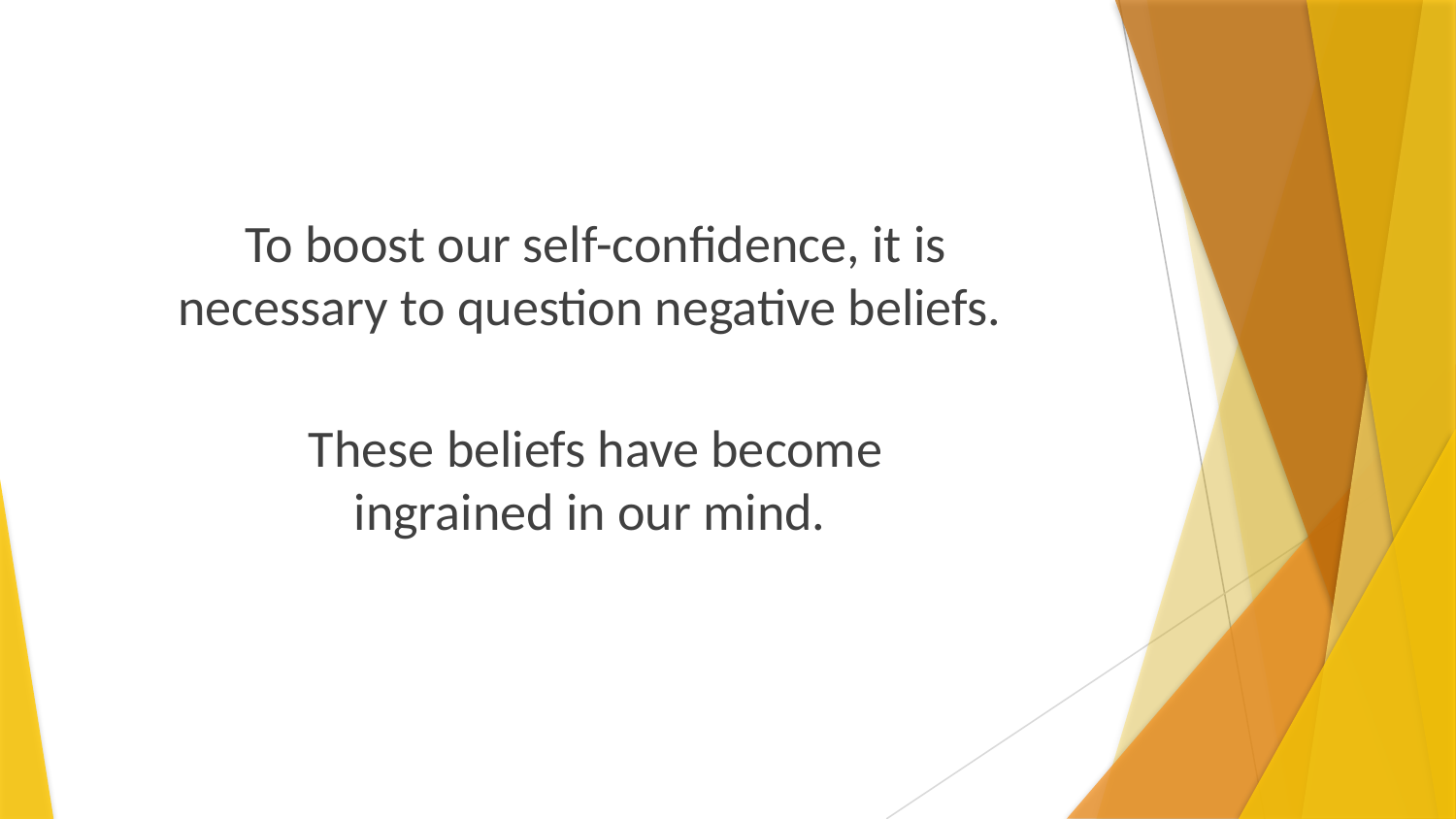

To boost our self-confidence, it is
necessary to question negative beliefs.
These beliefs have become
ingrained in our mind.